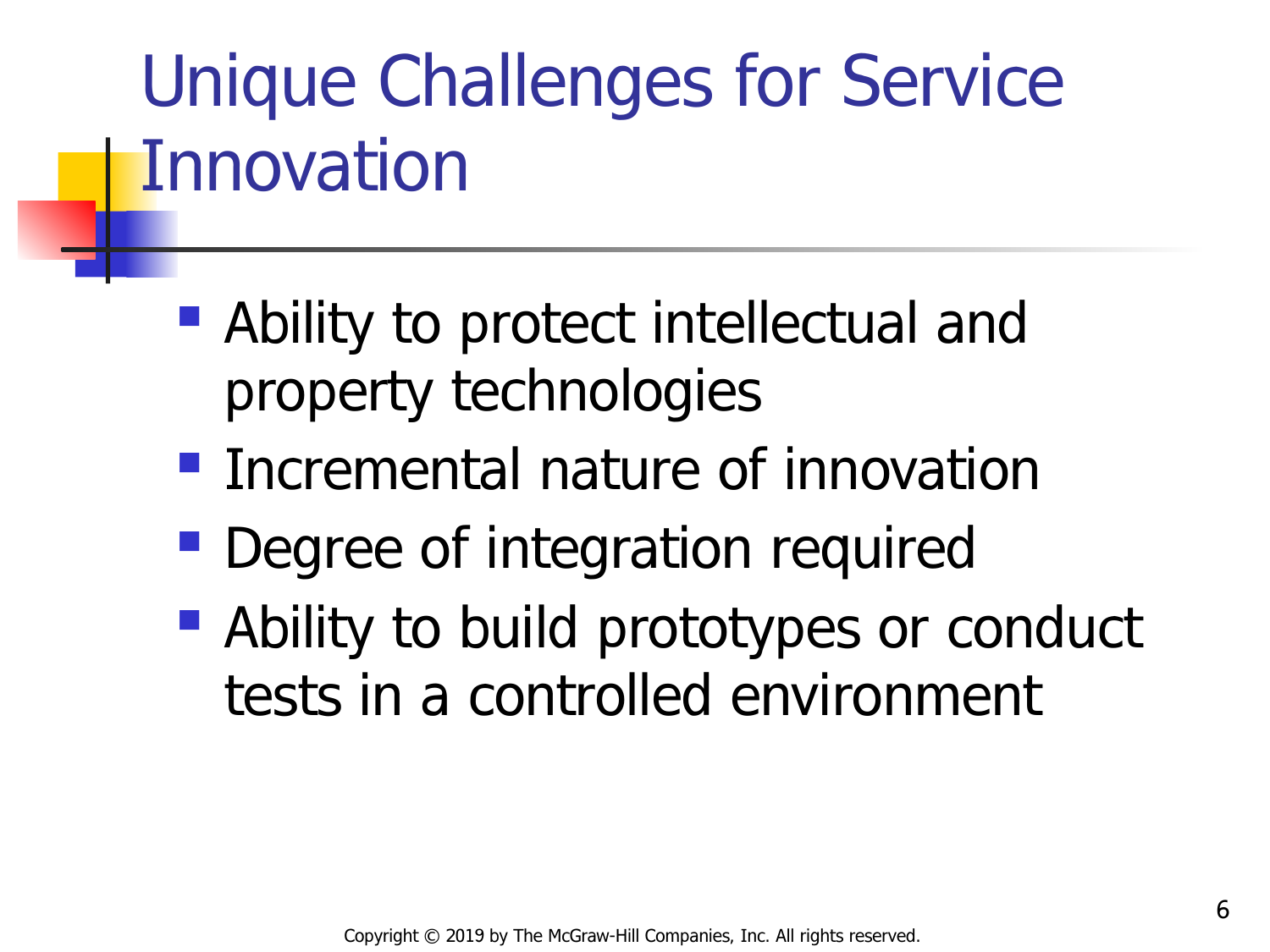

# Unique Challenges for Service Innovation
Ability to protect intellectual and property technologies
Incremental nature of innovation
Degree of integration required
Ability to build prototypes or conduct tests in a controlled environment
6
Copyright © 2019 by The McGraw-Hill Companies, Inc. All rights reserved.